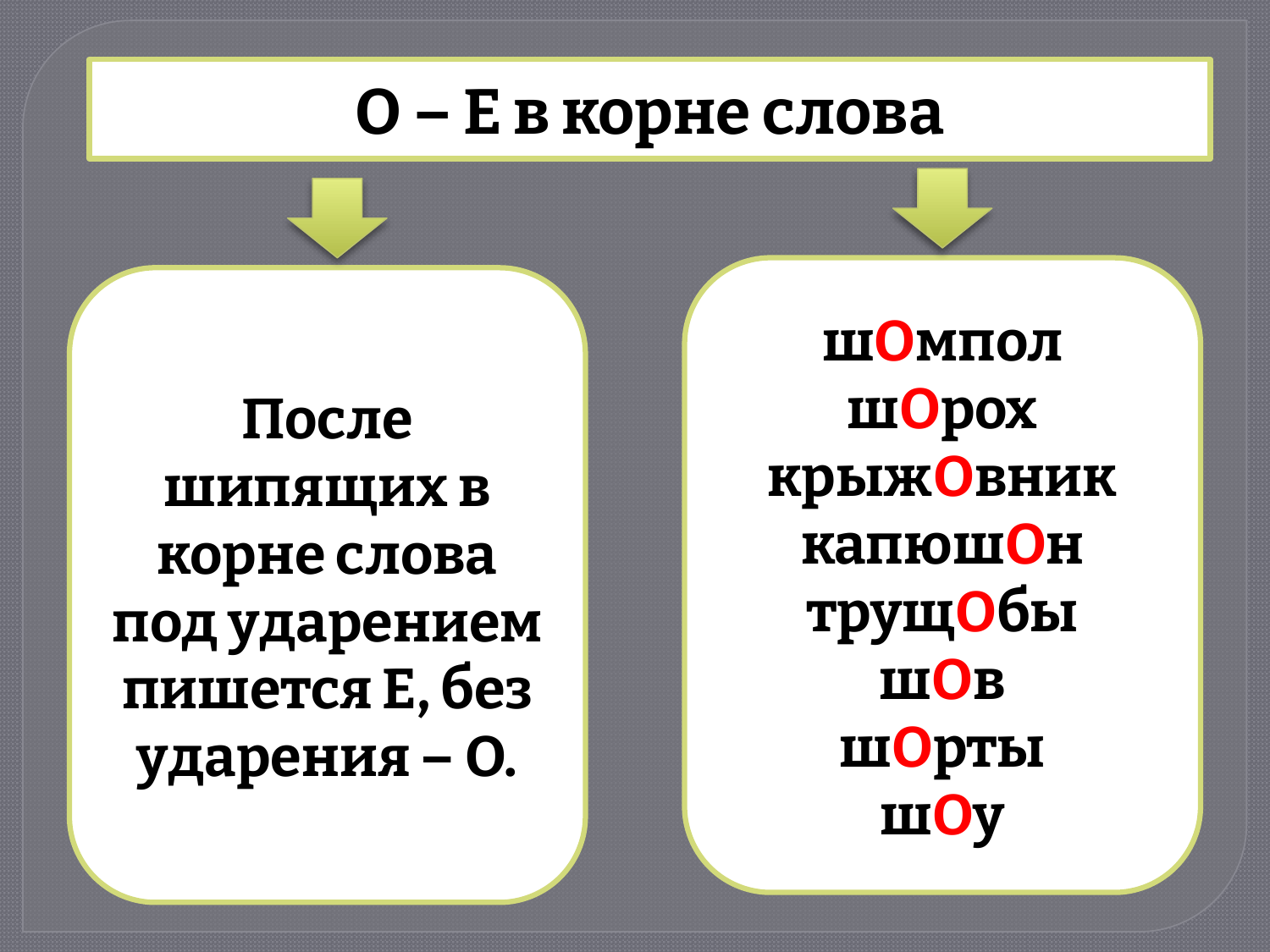

О – Е в корне слова

шОмпол
шОрох
крыжОвник
капюшОн
трущОбы
шОв
шОрты
шОу

После шипящих в корне слова под ударением пишется Е, без ударения – О.